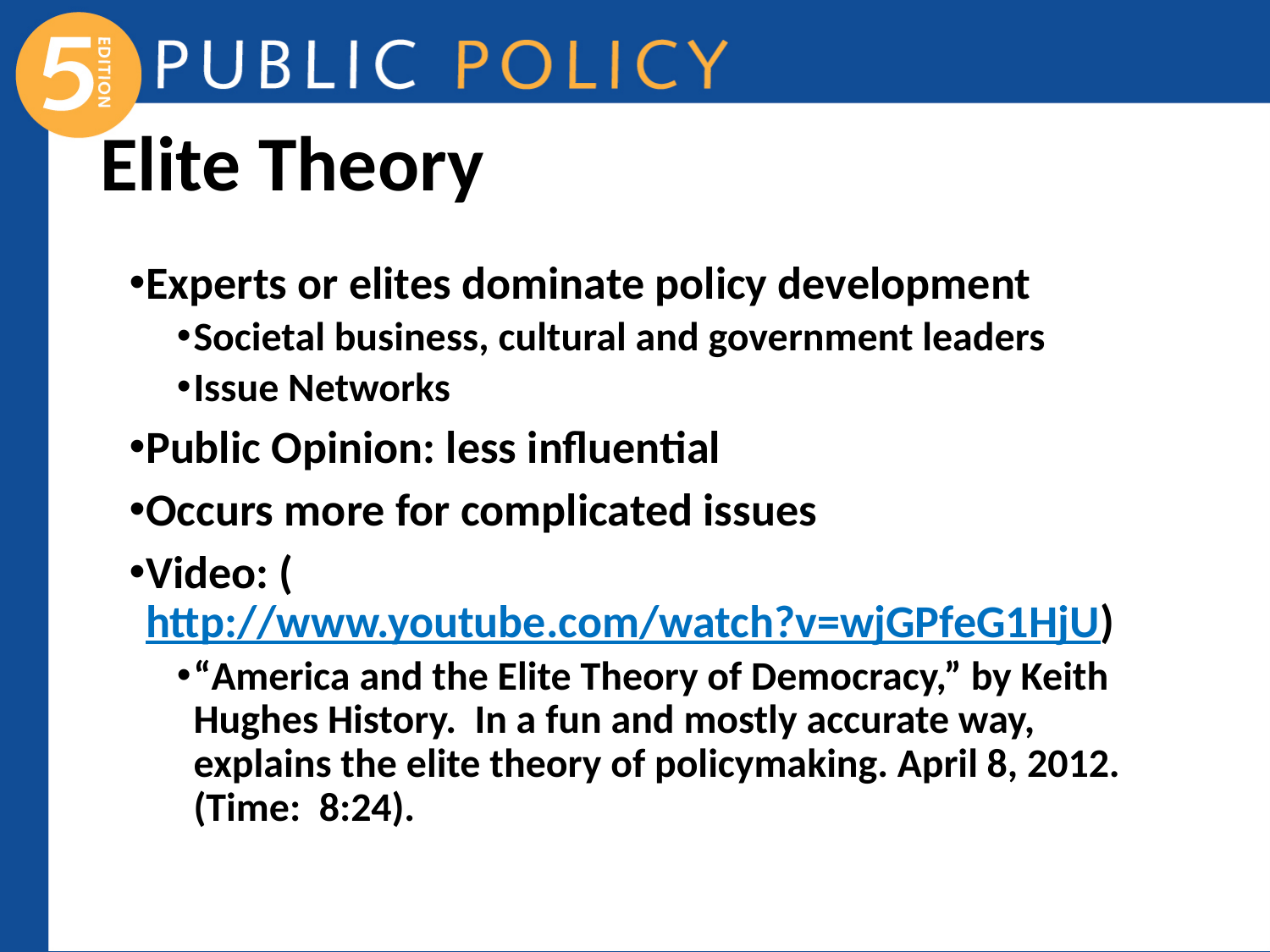

# Elite Theory
Experts or elites dominate policy development
Societal business, cultural and government leaders
Issue Networks
Public Opinion: less influential
Occurs more for complicated issues
Video: (http://www.youtube.com/watch?v=wjGPfeG1HjU)
“America and the Elite Theory of Democracy,” by Keith Hughes History.  In a fun and mostly accurate way, explains the elite theory of policymaking. April 8, 2012. (Time:  8:24).